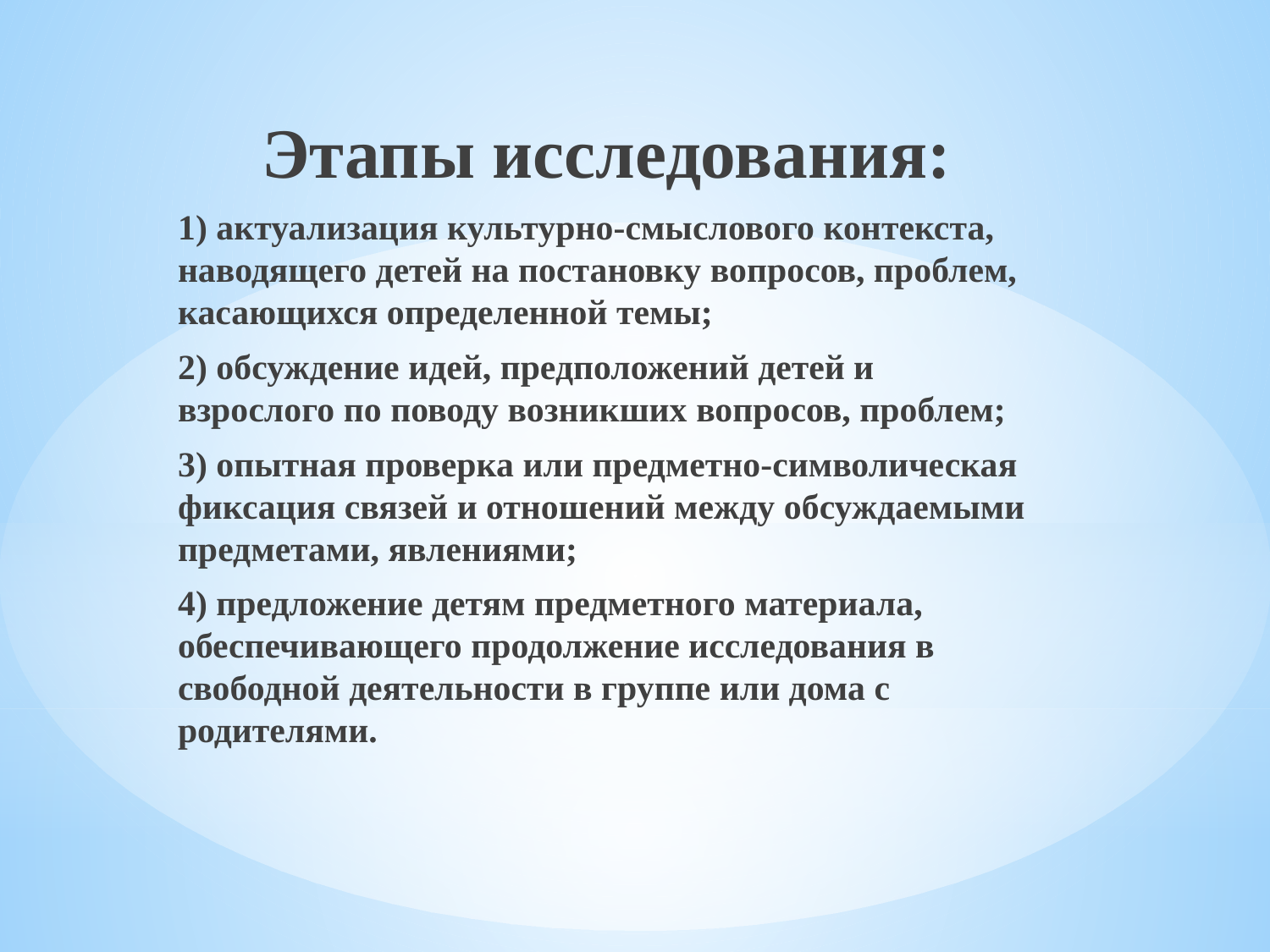

Этапы исследования:
1) актуализация культурно-смыслового контекста, наводящего детей на постановку вопросов, проблем, касающихся определенной темы;
2) обсуждение идей, предположений детей и взрослого по поводу возникших вопросов, проблем;
3) опытная проверка или предметно-символическая фиксация связей и отношений между обсуждаемыми предметами, явлениями;
4) предложение детям предметного материала, обеспечивающего продолжение исследования в свободной деятельности в группе или дома с родителями.